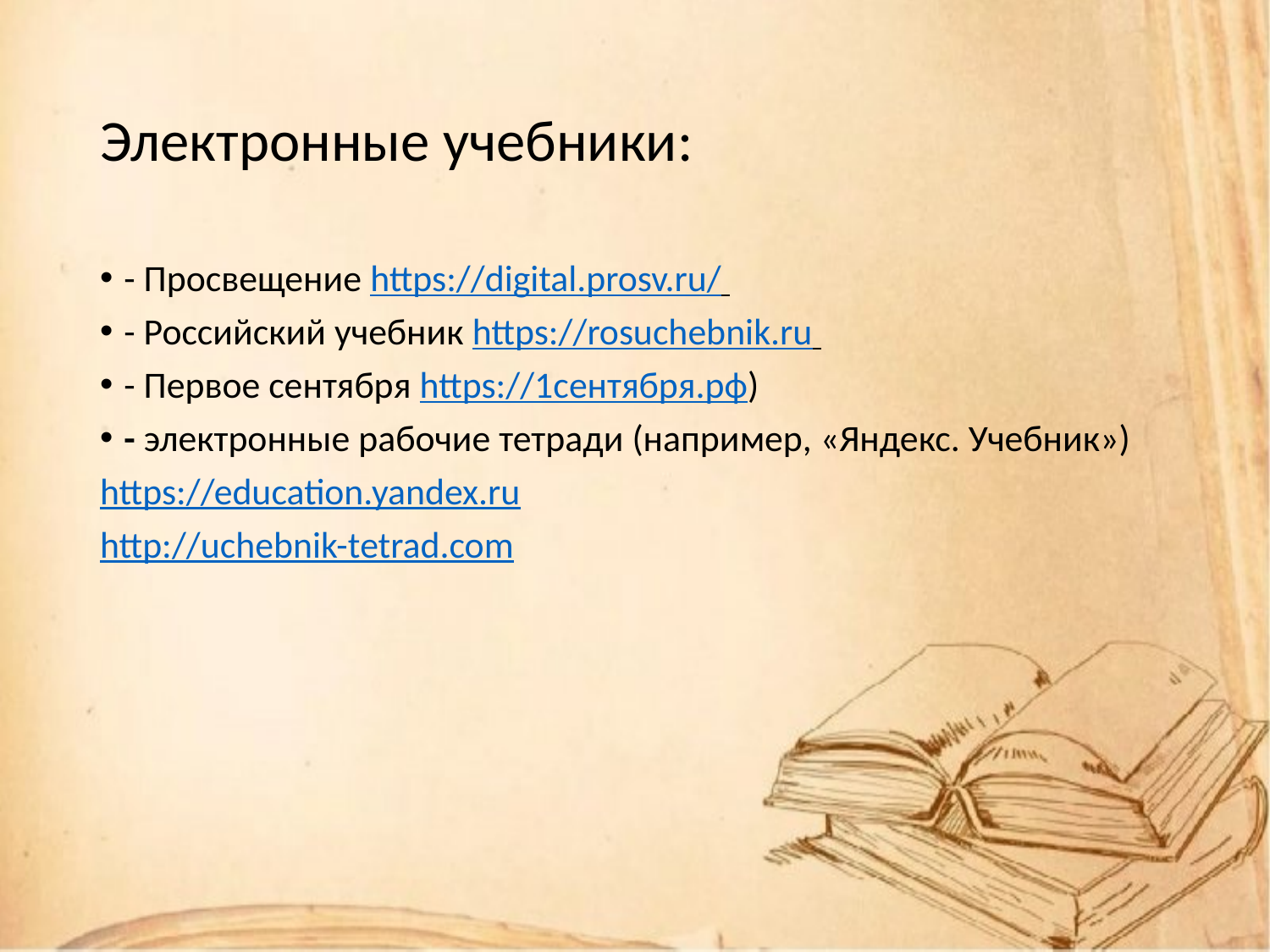

# Электронные учебники:
- Просвещение https://digital.prosv.ru/
- Российский учебник https://rosuchebnik.ru
- Первое сентября https://1сентября.рф)
- электронные рабочие тетради (например, «Яндекс. Учебник»)
https://education.yandex.ru
http://uchebnik-tetrad.com